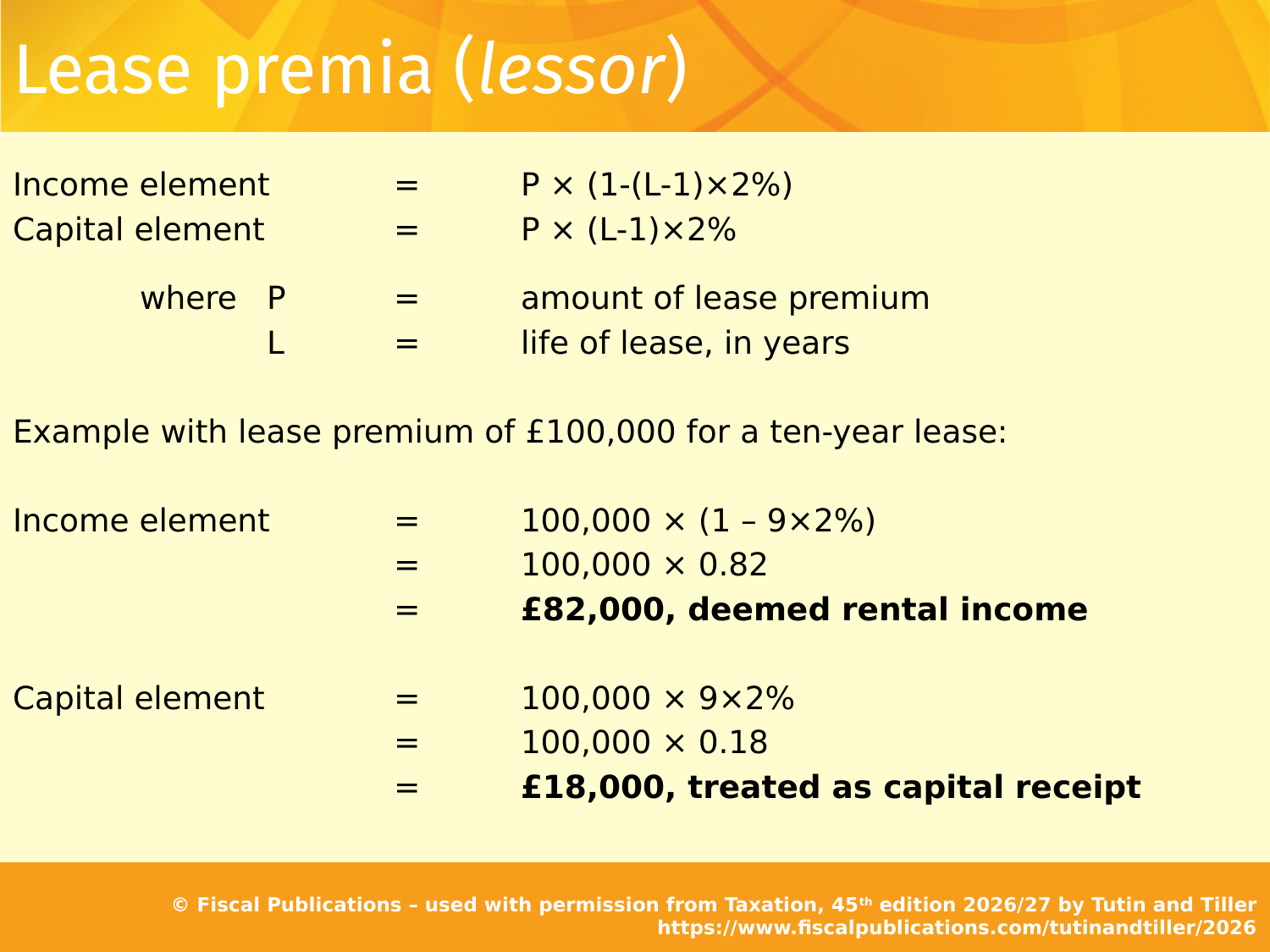

# Lease premia (lessor)

Income element	=	P × (1-(L-1)×2%)
Capital element		=	P × (L-1)×2%

	where	P	=	amount of lease premium
		L	=	life of lease, in years

Example with lease premium of £100,000 for a ten-year lease:

Income element	=	100,000 × (1 – 9×2%)
			=	100,000 × 0.82
			=	£82,000, deemed rental income

Capital element		=	100,000 × 9×2%
			=	100,000 × 0.18
			=	£18,000, treated as capital receipt